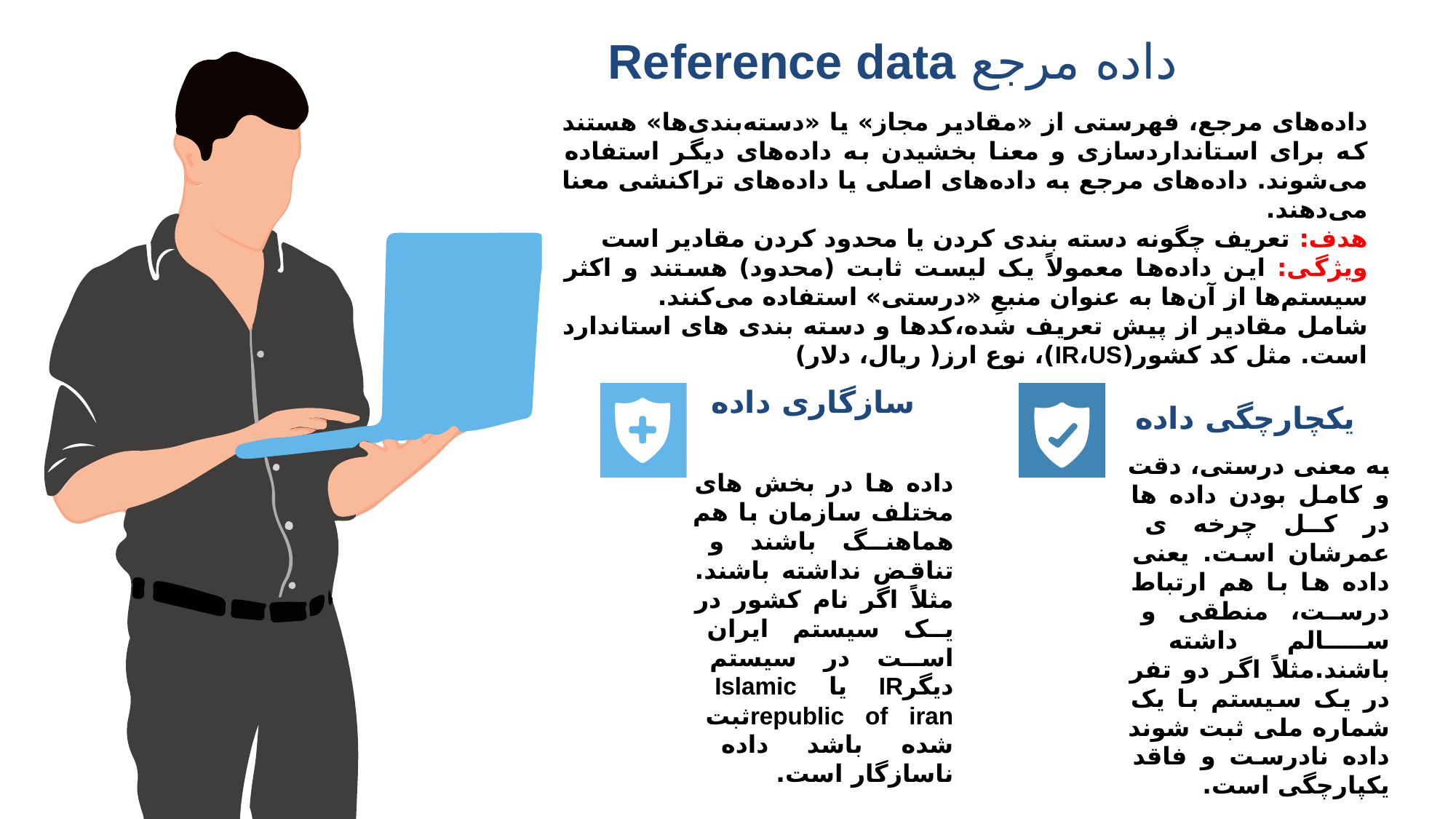

داده مرجع Reference data

داده‌های مرجع، فهرستی از «مقادیر مجاز» یا «دسته‌بندی‌ها» هستند که برای استانداردسازی و معنا بخشیدن به داده‌های دیگر استفاده می‌شوند. داده‌های مرجع به داده‌های اصلی یا داده‌های تراکنشی معنا می‌دهند.
هدف: تعریف چگونه دسته بندی کردن یا محدود کردن مقادیر است
ویژگی: این داده‌ها معمولاً یک لیست ثابت (محدود) هستند و اکثر سیستم‌ها از آن‌ها به عنوان منبعِ «درستی» استفاده می‌کنند.
شامل مقادیر از پیش تعریف شده،کدها و دسته بندی های استاندارد است. مثل کد کشور(IR،US)، نوع ارز( ریال، دلار)

سازگاری داده

یکچارچگی داده

به معنی درستی، دقت و کامل بودن داده ها در کل چرخه ی عمرشان است. یعنی داده ها با هم ارتباط درست، منطقی و سالم داشته باشند.مثلاً اگر دو تفر در یک سیستم با یک شماره ملی ثبت شوند داده نادرست و فاقد یکپارچگی است.
داده ها در بخش های مختلف سازمان با هم هماهنگ باشند و تناقض نداشته باشند. مثلاً اگر نام کشور در یک سیستم ایران است در سیستم دیگرIR یا Islamic republic of iranثبت شده باشد داده ناسازگار است.